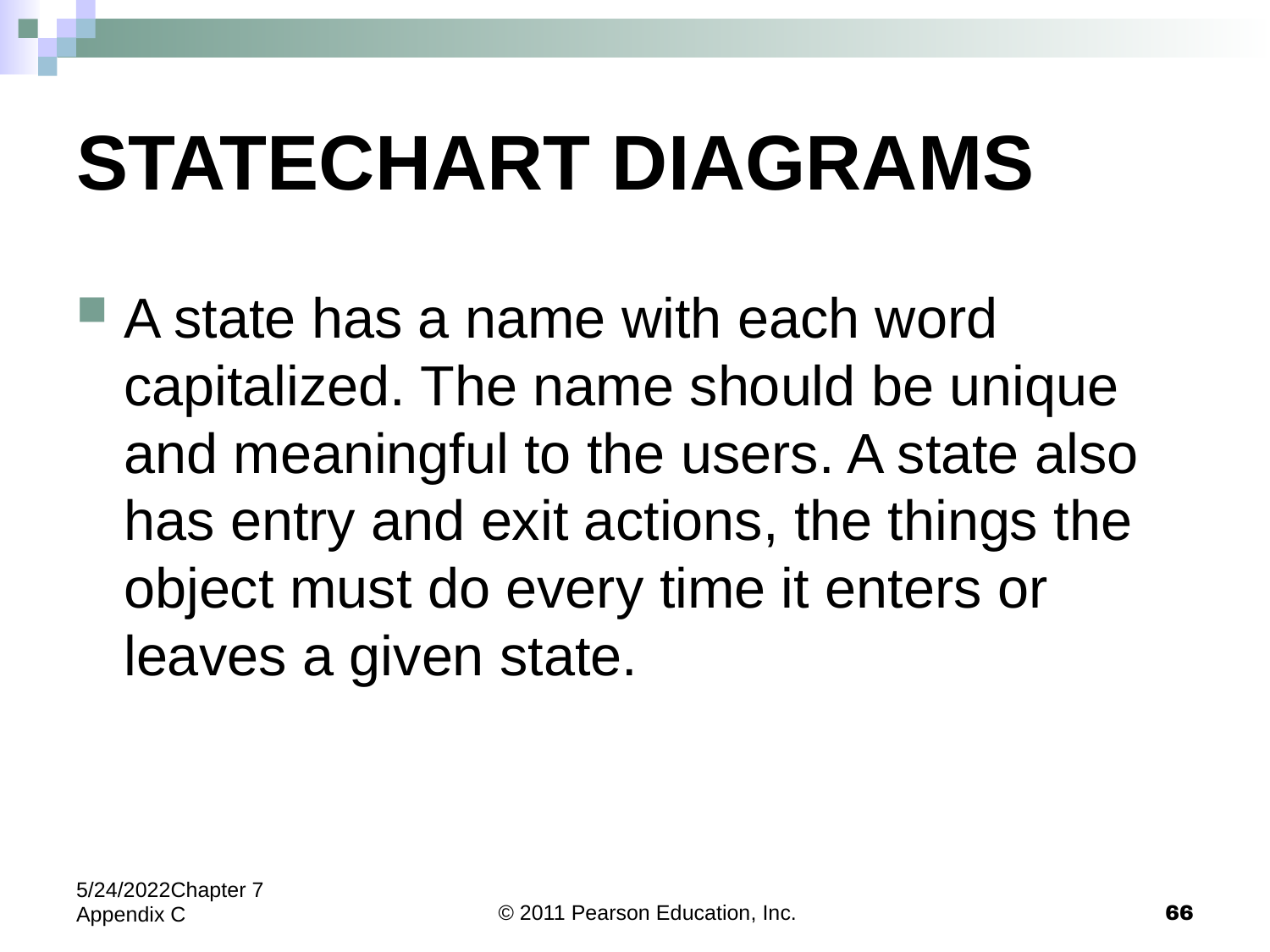

# STATECHART DIAGRAMS
A state has a name with each word capitalized. The name should be unique and meaningful to the users. A state also has entry and exit actions, the things the object must do every time it enters or leaves a given state.

5/24/2022Chapter 7 Appendix C
© 2011 Pearson Education, Inc.
66